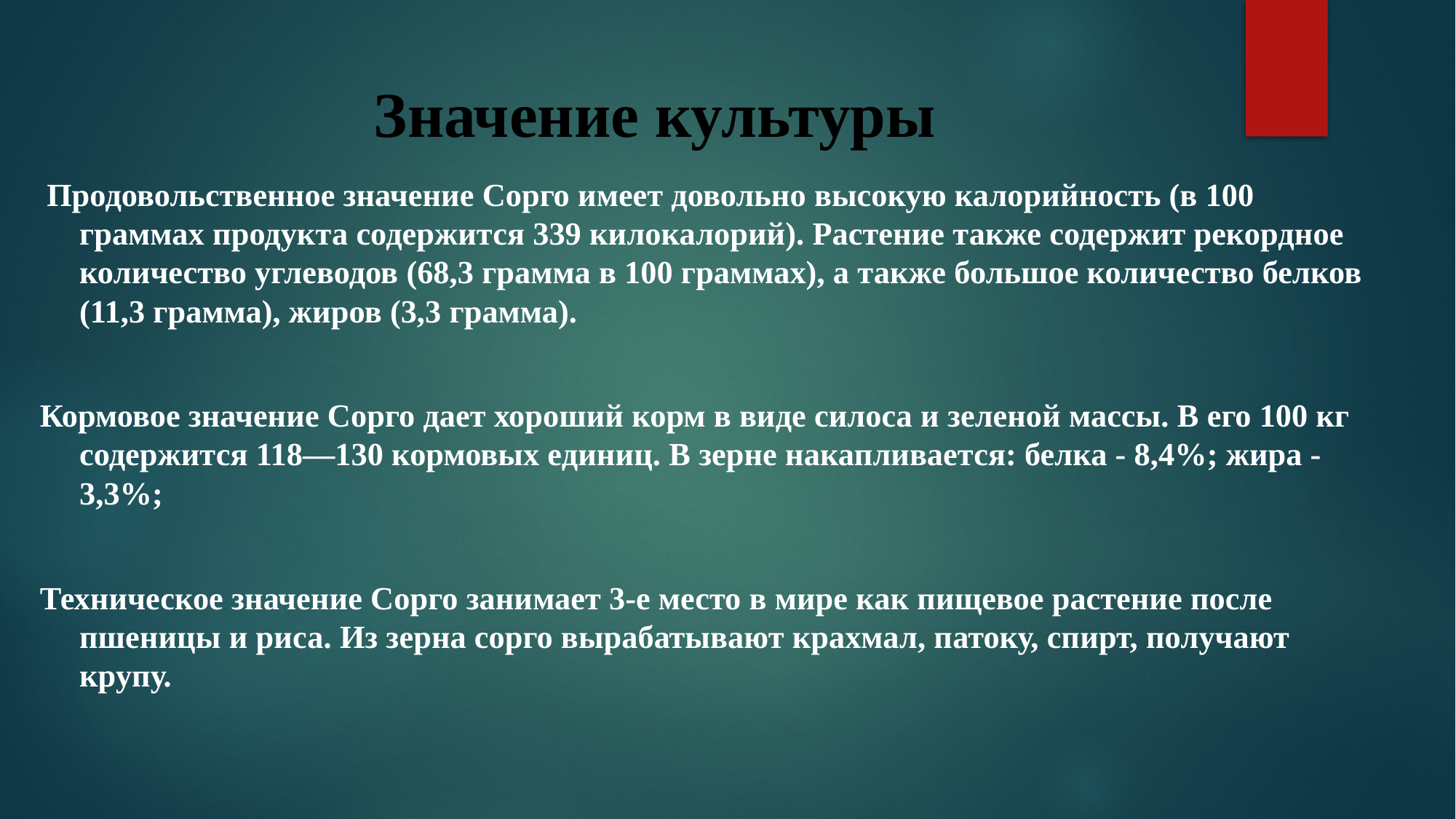

# Значение культуры
 Продовольственное значение Сорго имеет довольно высокую калорийность (в 100 граммах продукта содержится 339 килокалорий). Растение также содержит рекордное количество углеводов (68,3 грамма в 100 граммах), а также большое количество белков (11,3 грамма), жиров (3,3 грамма).

Кормовое значение Сорго дает хороший корм в виде силоса и зеленой массы. В его 100 кг содержится 118—130 кормовых единиц. В зерне накапливается: белка - 8,4%; жира -3,3%;

Техническое значение Сорго занимает 3-е место в мире как пищевое растение после пшеницы и риса. Из зерна сорго вырабатывают крахмал, патоку, спирт, получают крупу.